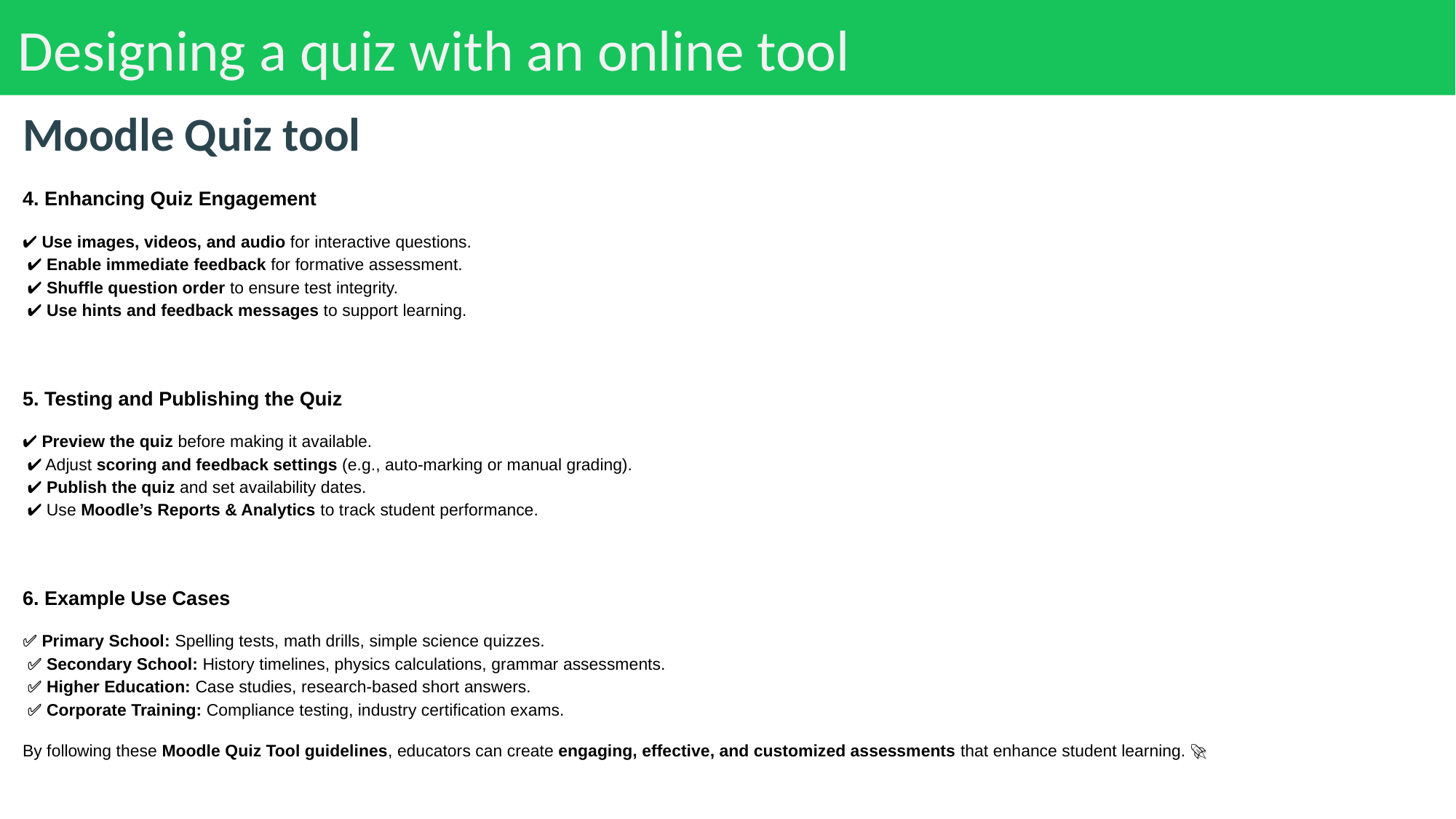

# Designing a quiz with an online tool
Moodle Quiz tool
4. Enhancing Quiz Engagement
✔ Use images, videos, and audio for interactive questions.
 ✔ Enable immediate feedback for formative assessment.
 ✔ Shuffle question order to ensure test integrity.
 ✔ Use hints and feedback messages to support learning.

5. Testing and Publishing the Quiz
✔ Preview the quiz before making it available.
 ✔ Adjust scoring and feedback settings (e.g., auto-marking or manual grading).
 ✔ Publish the quiz and set availability dates.
 ✔ Use Moodle’s Reports & Analytics to track student performance.

6. Example Use Cases
✅ Primary School: Spelling tests, math drills, simple science quizzes.
 ✅ Secondary School: History timelines, physics calculations, grammar assessments.
 ✅ Higher Education: Case studies, research-based short answers.
 ✅ Corporate Training: Compliance testing, industry certification exams.
By following these Moodle Quiz Tool guidelines, educators can create engaging, effective, and customized assessments that enhance student learning. 🚀